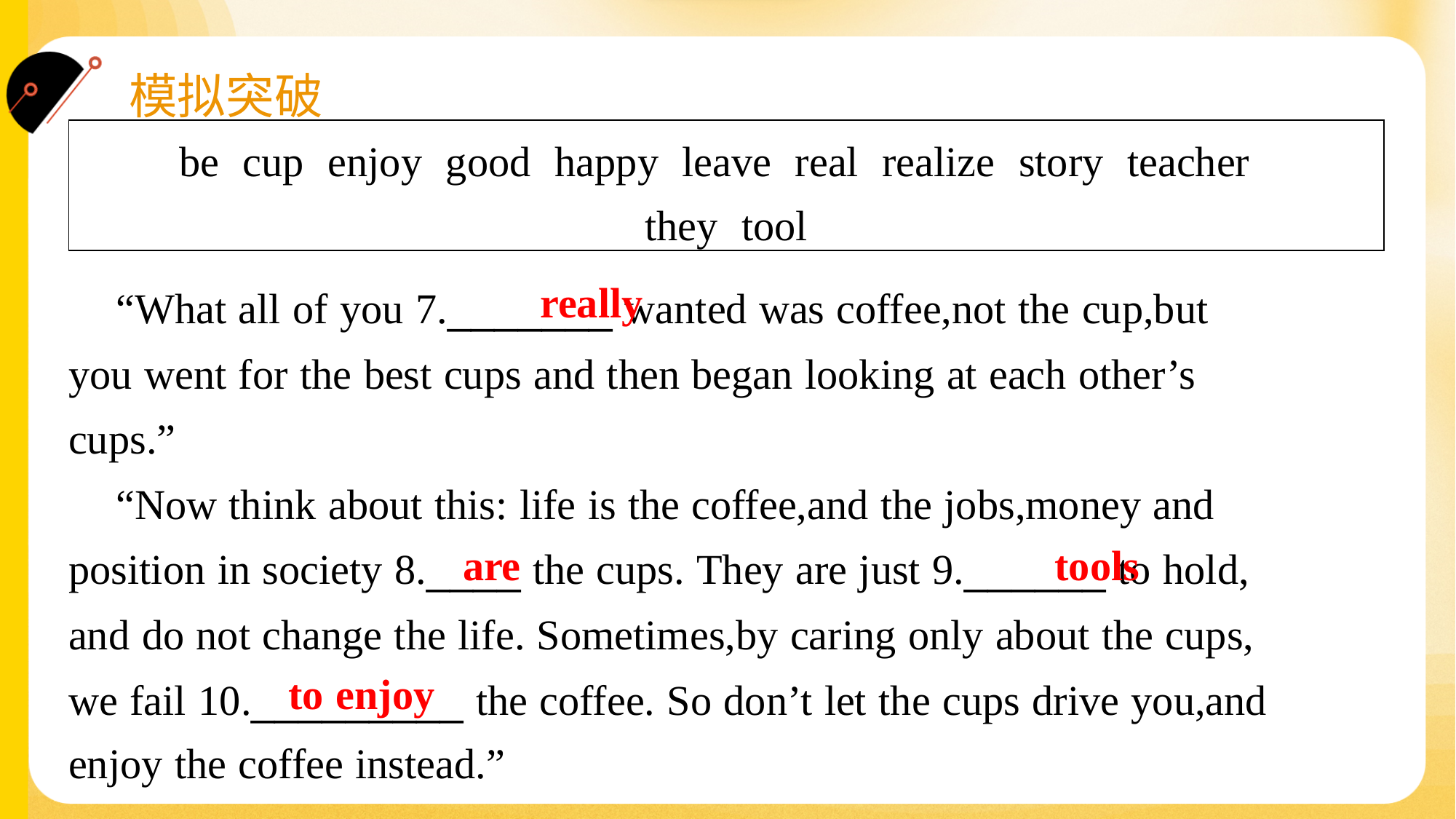

| be cup enjoy good happy leave real realize story teacher they tool |
| --- |
really
    “What all of you 7._______ wanted was coffee,not the cup,but
you went for the best cups and then began looking at each other’s
cups.”
    “Now think about this: life is the coffee,and the jobs,money and
position in society 8.____ the cups. They are just 9.______ to hold,
and do not change the life. Sometimes,by caring only about the cups,
we fail 10._________ the coffee. So don’t let the cups drive you,and
enjoy the coffee instead.”#1.1.4
are
tools
to enjoy